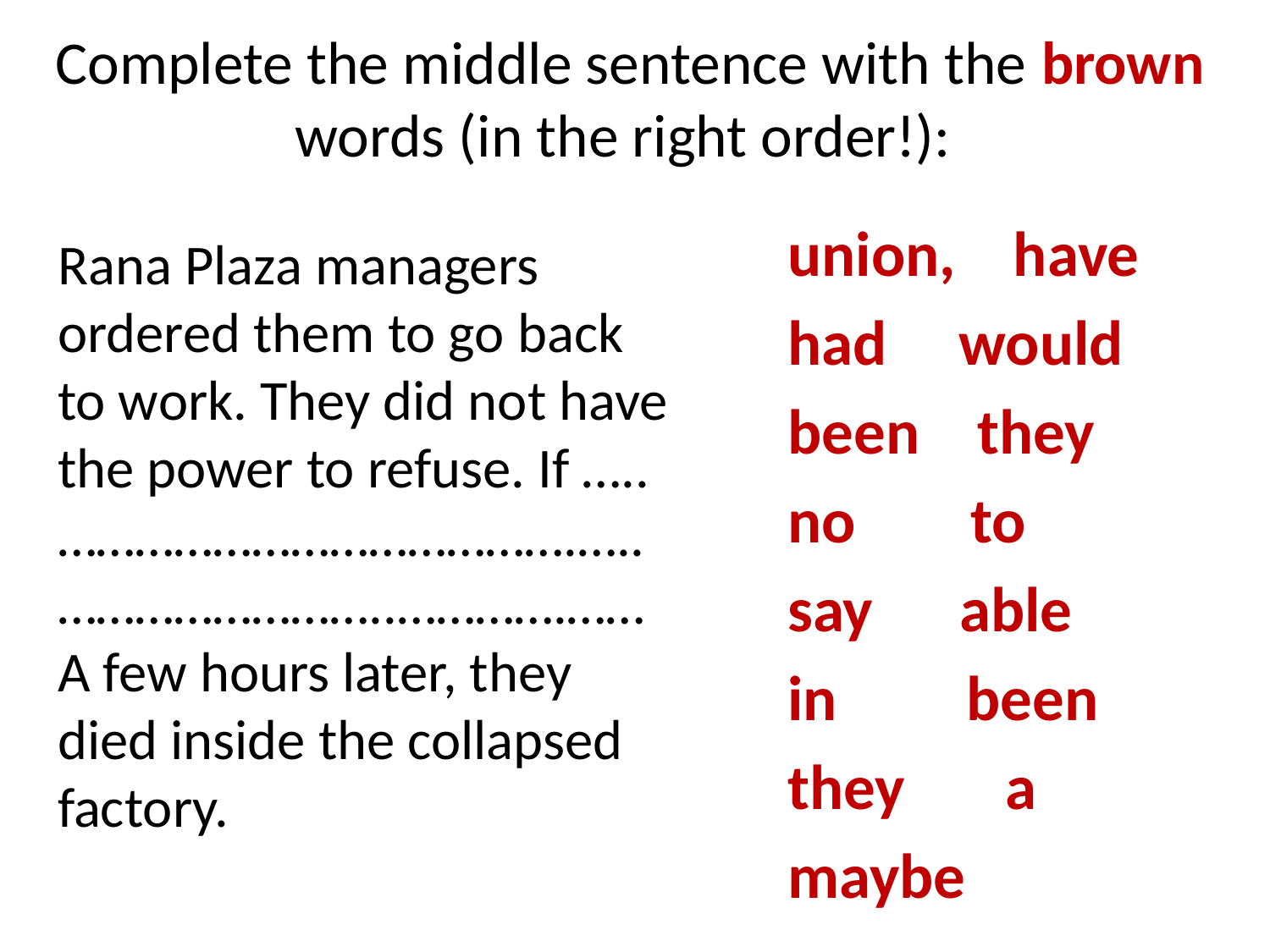

# Complete the middle sentence with the brown words (in the right order!):
union,    have
had     would
been    they
no        to
say      able
in         been
they       a
maybe
Rana Plaza managers ordered them to go back to work. They did not have the power to refuse. If ….. ………………………………….….. ……………………..………….……  A few hours later, they died inside the collapsed factory.